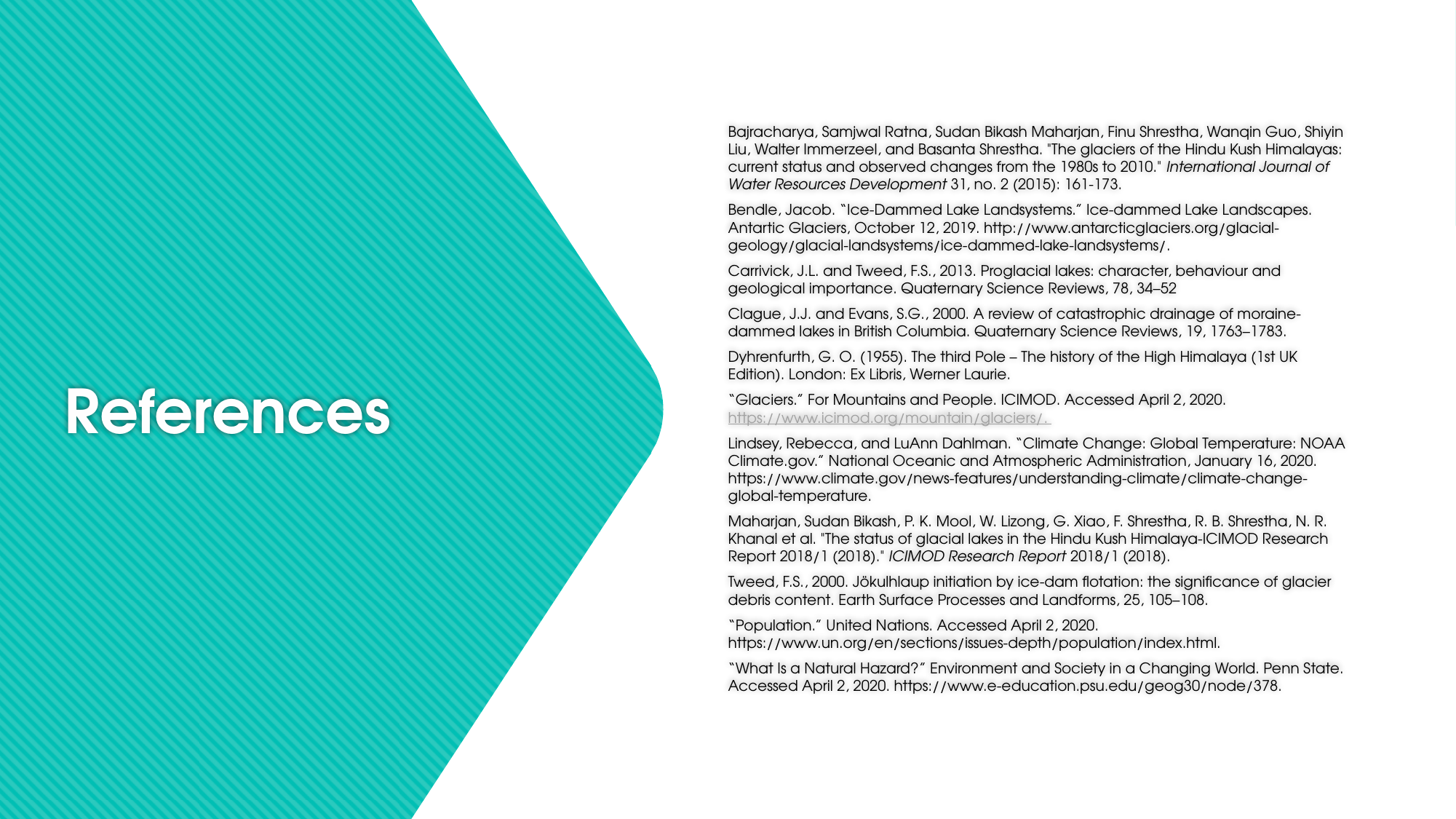

Bajracharya, Samjwal Ratna, Sudan Bikash Maharjan, Finu Shrestha, Wanqin Guo, Shiyin Liu, Walter Immerzeel, and Basanta Shrestha. "The glaciers of the Hindu Kush Himalayas: current status and observed changes from the 1980s to 2010." International Journal of Water Resources Development 31, no. 2 (2015): 161-173.
Bendle, Jacob. “Ice-Dammed Lake Landsystems.” Ice-dammed Lake Landscapes. Antartic Glaciers, October 12, 2019. http://www.antarcticglaciers.org/glacial-geology/glacial-landsystems/ice-dammed-lake-landsystems/.
Carrivick, J.L. and Tweed, F.S., 2013. Proglacial lakes: character, behaviour and geological importance. Quaternary Science Reviews, 78, 34–52
Clague, J.J. and Evans, S.G., 2000. A review of catastrophic drainage of moraine-dammed lakes in British Columbia. Quaternary Science Reviews, 19, 1763–1783.
Dyhrenfurth, G. O. (1955). The third Pole – The history of the High Himalaya (1st UK Edition). London: Ex Libris, Werner Laurie.
“Glaciers.” For Mountains and People. ICIMOD. Accessed April 2, 2020. https://www.icimod.org/mountain/glaciers/.
Lindsey, Rebecca, and LuAnn Dahlman. “Climate Change: Global Temperature: NOAA Climate.gov.” National Oceanic and Atmospheric Administration, January 16, 2020. https://www.climate.gov/news-features/understanding-climate/climate-change-global-temperature.
Maharjan, Sudan Bikash, P. K. Mool, W. Lizong, G. Xiao, F. Shrestha, R. B. Shrestha, N. R. Khanal et al. "The status of glacial lakes in the Hindu Kush Himalaya-ICIMOD Research Report 2018/1 (2018)." ICIMOD Research Report 2018/1 (2018).
Tweed, F.S., 2000. Jökulhlaup initiation by ice‐dam flotation: the significance of glacier debris content. Earth Surface Processes and Landforms, 25, 105–108.
“Population.” United Nations. Accessed April 2, 2020. https://www.un.org/en/sections/issues-depth/population/index.html.
“What Is a Natural Hazard?” Environment and Society in a Changing World. Penn State. Accessed April 2, 2020. https://www.e-education.psu.edu/geog30/node/378.

# References